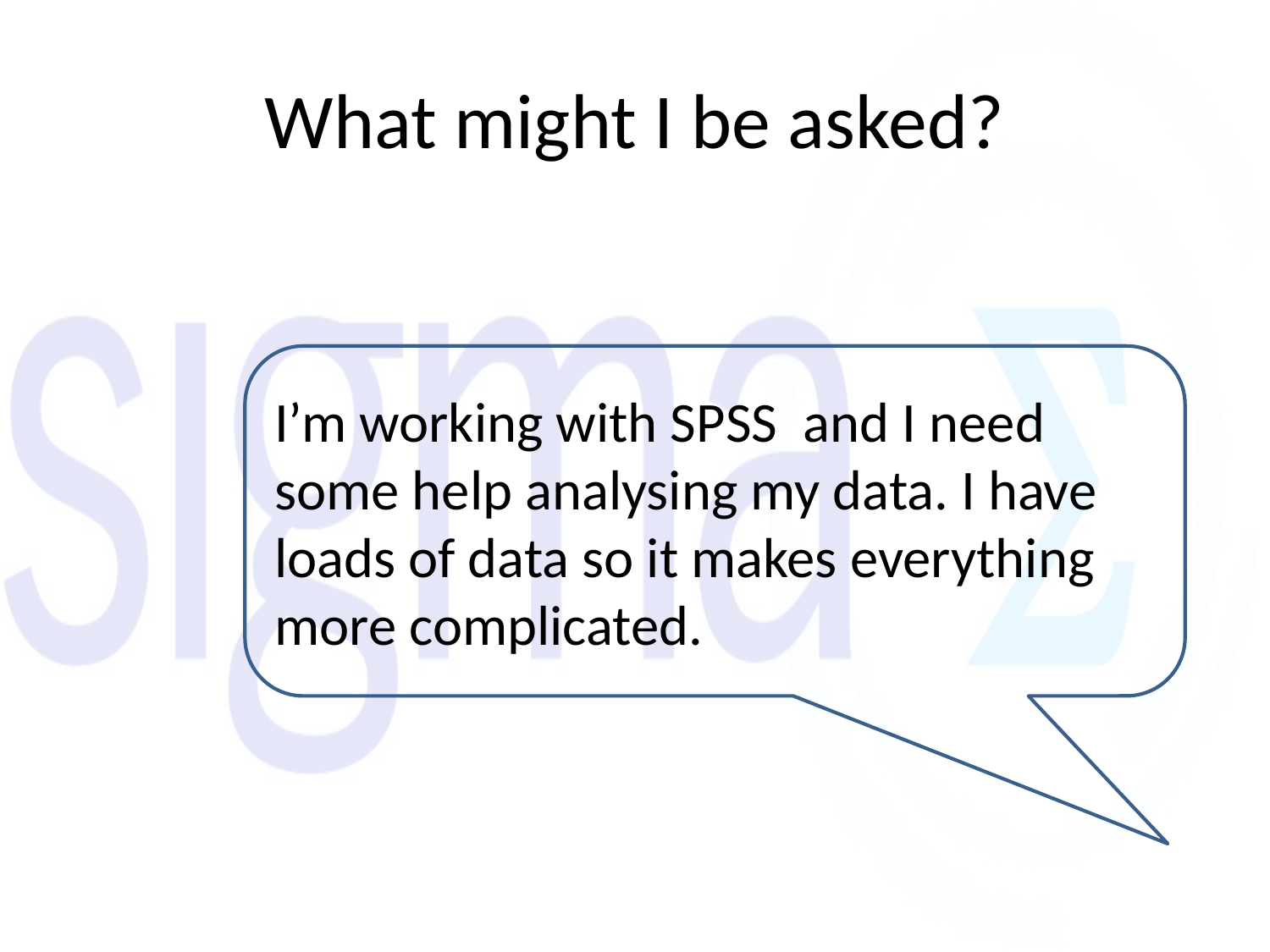

# What might I be asked?
I’m working with SPSS  and I need some help analysing my data. I have loads of data so it makes everything more complicated.